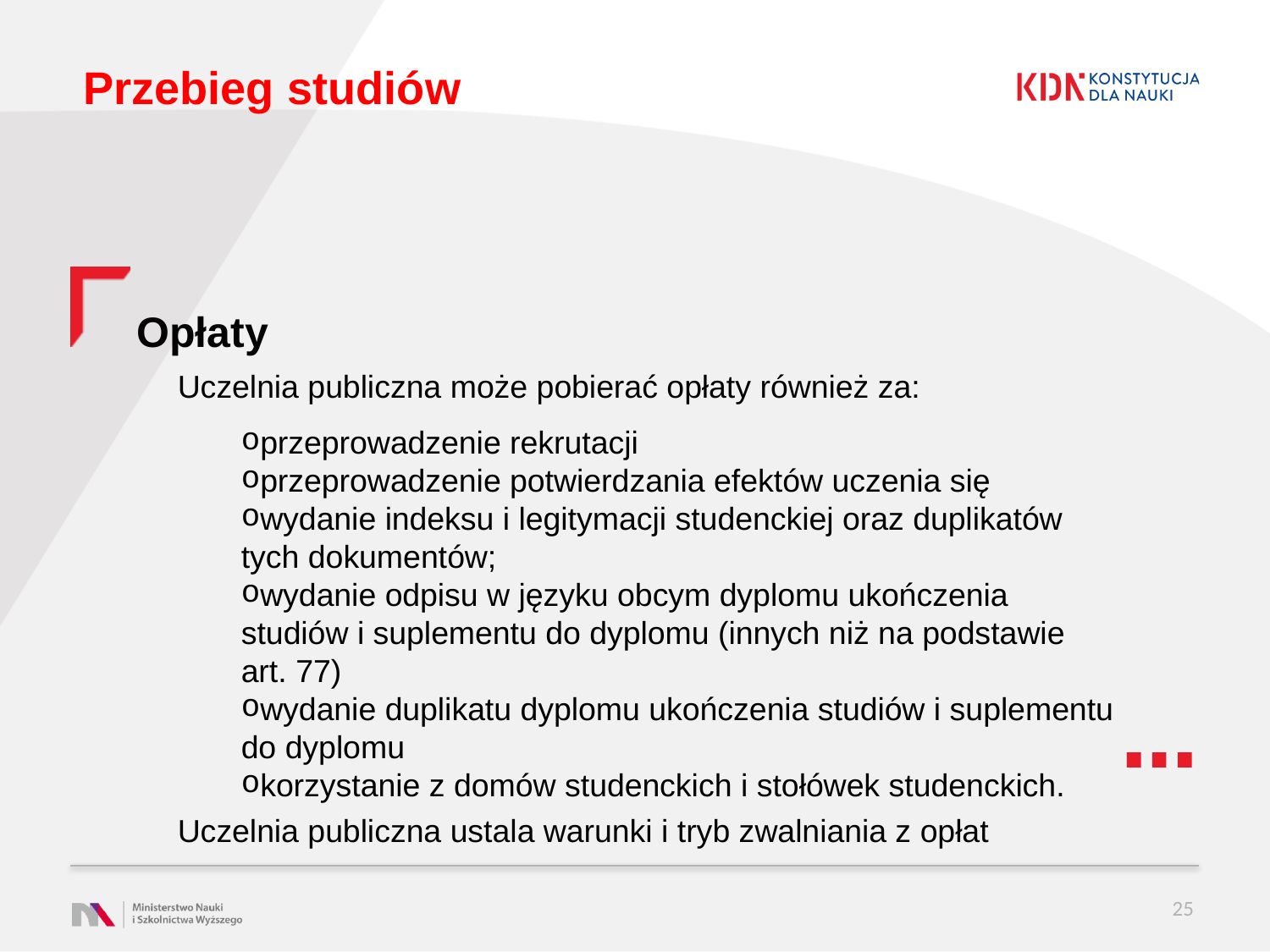

# Przebieg studiów
Opłaty
Uczelnia publiczna może pobierać opłaty również za:
przeprowadzenie rekrutacji
przeprowadzenie potwierdzania efektów uczenia się
wydanie indeksu i legitymacji studenckiej oraz duplikatów tych dokumentów;
wydanie odpisu w języku obcym dyplomu ukończenia studiów i suplementu do dyplomu (innych niż na podstawie art. 77)
wydanie duplikatu dyplomu ukończenia studiów i suplementu do dyplomu
korzystanie z domów studenckich i stołówek studenckich.
Uczelnia publiczna ustala warunki i tryb zwalniania z opłat
25